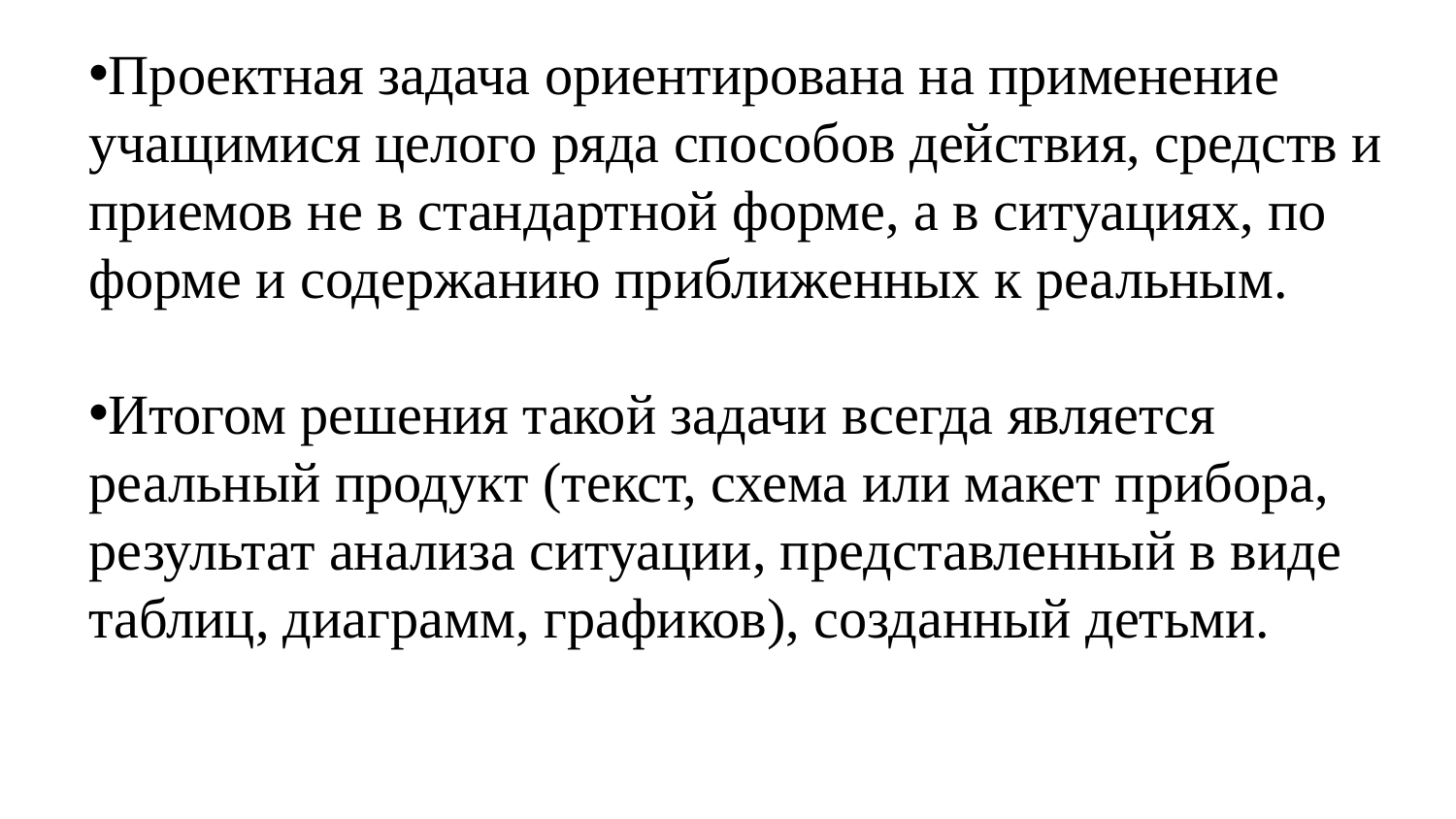

Проектная задача ориентирована на применение учащимися целого ряда способов действия, средств и приемов не в стандартной форме, а в ситуациях, по форме и содержанию приближенных к реальным.

Итогом решения такой задачи всегда является реальный продукт (текст, схема или макет прибора, результат анализа ситуации, представленный в виде таблиц, диаграмм, графиков), созданный детьми.